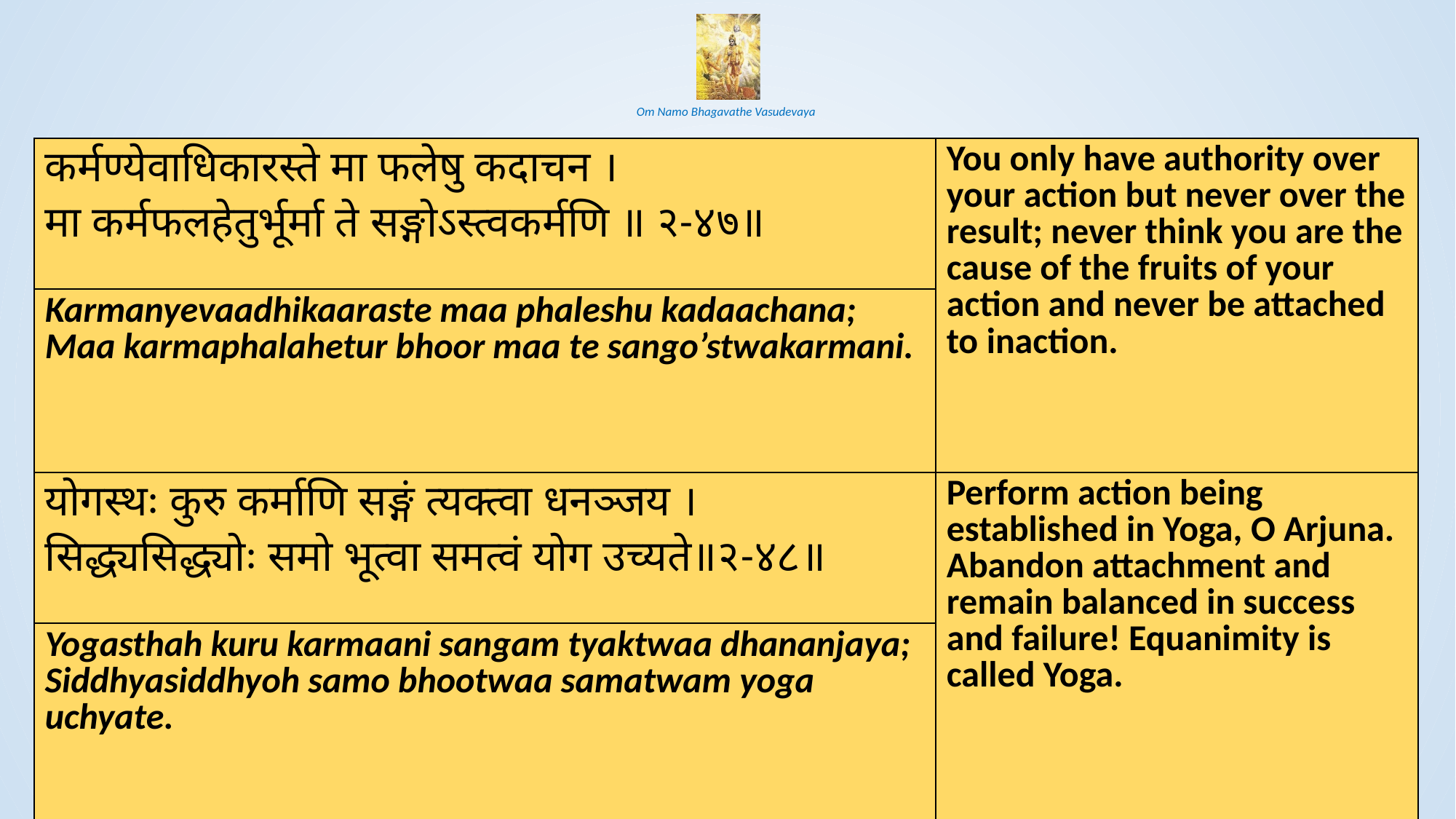

# Om Namo Bhagavathe Vasudevaya
| कर्मण्येवाधिकारस्ते मा फलेषु कदाचन । मा कर्मफलहेतुर्भूर्मा ते सङ्गोऽस्त्वकर्मणि ॥ २-४७॥ | You only have authority over your action but never over the result; never think you are the cause of the fruits of your action and never be attached to inaction. |
| --- | --- |
| Karmanyevaadhikaaraste maa phaleshu kadaachana; Maa karmaphalahetur bhoor maa te sango’stwakarmani. |  |
| योगस्थः कुरु कर्माणि सङ्गं त्यक्त्वा धनञ्जय । सिद्ध्यसिद्ध्योः समो भूत्वा समत्वं योग उच्यते॥२-४८॥ | Perform action being established in Yoga, O Arjuna. Abandon attachment and remain balanced in success and failure! Equanimity is called Yoga. |
| --- | --- |
| Yogasthah kuru karmaani sangam tyaktwaa dhananjaya; Siddhyasiddhyoh samo bhootwaa samatwam yoga uchyate. |  |